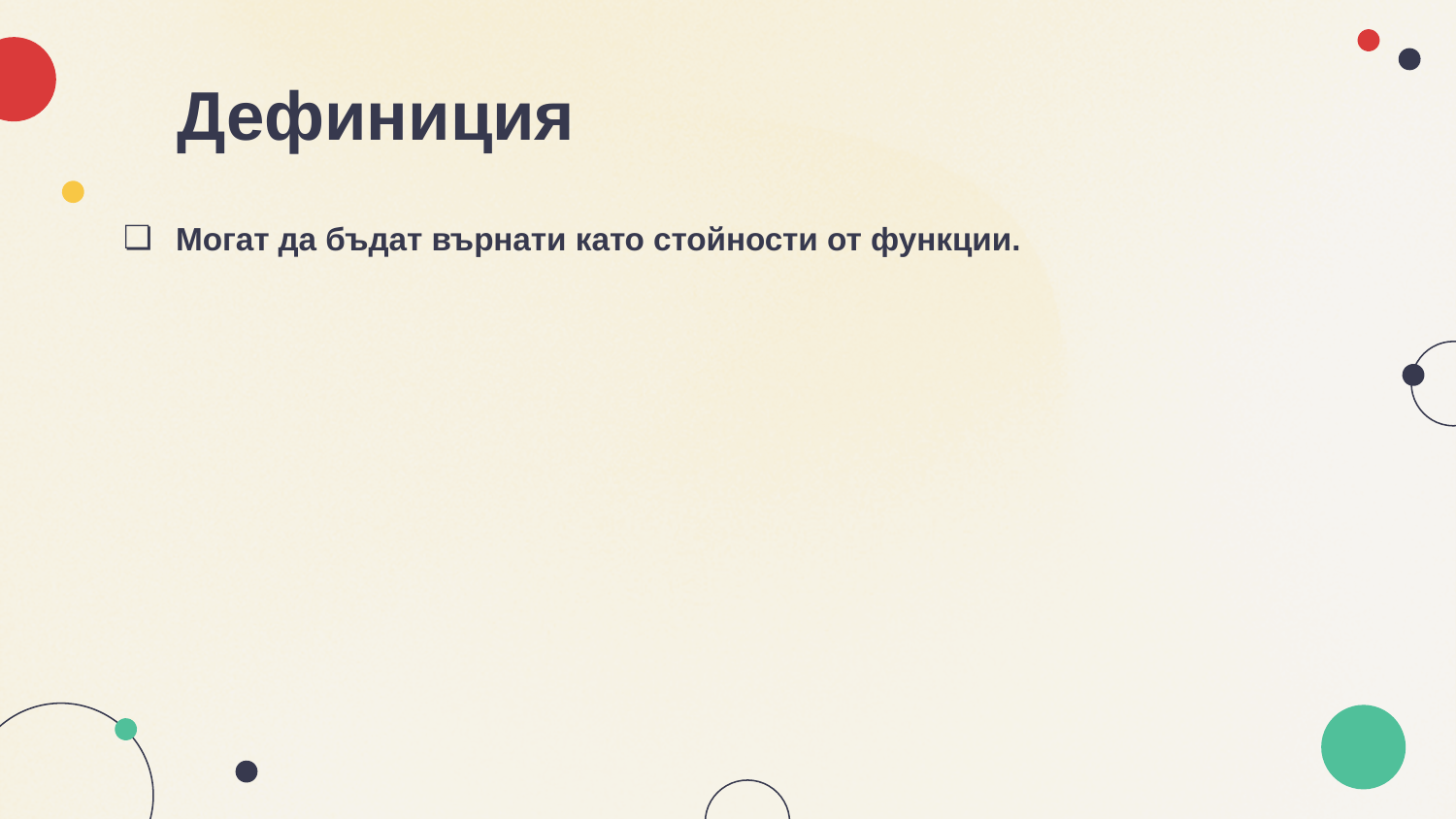

Дефиниция

Могат да бъдат върнати като стойности от функции.